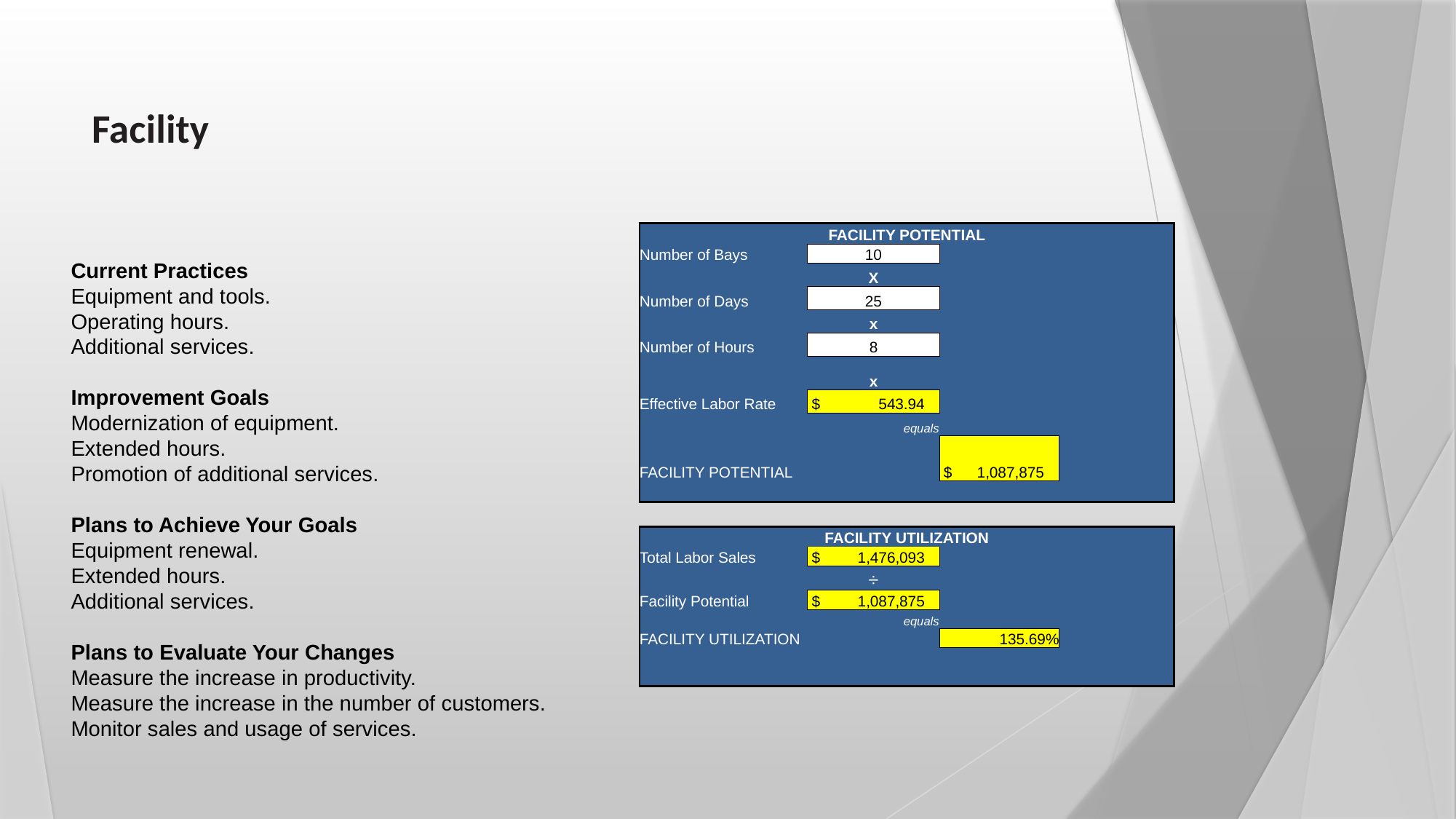

# Facility
| FACILITY POTENTIAL |  |  |  |  |  |
| --- | --- | --- | --- | --- | --- |
| Number of Bays | 10 |  |  |  |  |
|  | X |  |  |  |  |
| Number of Days | 25 |  |  |  |  |
|  | x |  |  |  |  |
| Number of Hours | 8 |  |  |  |  |
|  | x |  |  |  |  |
| Effective Labor Rate | $ 543.94 |  |  |  |  |
|  | equals |  |  |  |  |
| FACILITY POTENTIAL |  | $ 1,087,875 |  |  |  |
|  |  |  |  |  |  |
|  |  |  |  |  |  |
| FACILITY UTILIZATION |  |  |  |  |  |
| Total Labor Sales | $ 1,476,093 |  |  |  |  |
|  | ÷ |  |  |  |  |
| Facility Potential | $ 1,087,875 |  |  |  |  |
|  | equals |  |  |  |  |
| FACILITY UTILIZATION |  | 135.69% |  |  |  |
|  |  |  |  |  |  |
|  |  |  |  |  |  |
Current Practices
Equipment and tools.
Operating hours.
Additional services.

Improvement Goals
Modernization of equipment.
Extended hours.
Promotion of additional services.

Plans to Achieve Your Goals
Equipment renewal.
Extended hours.
Additional services.

Plans to Evaluate Your Changes
Measure the increase in productivity.
Measure the increase in the number of customers.
Monitor sales and usage of services.